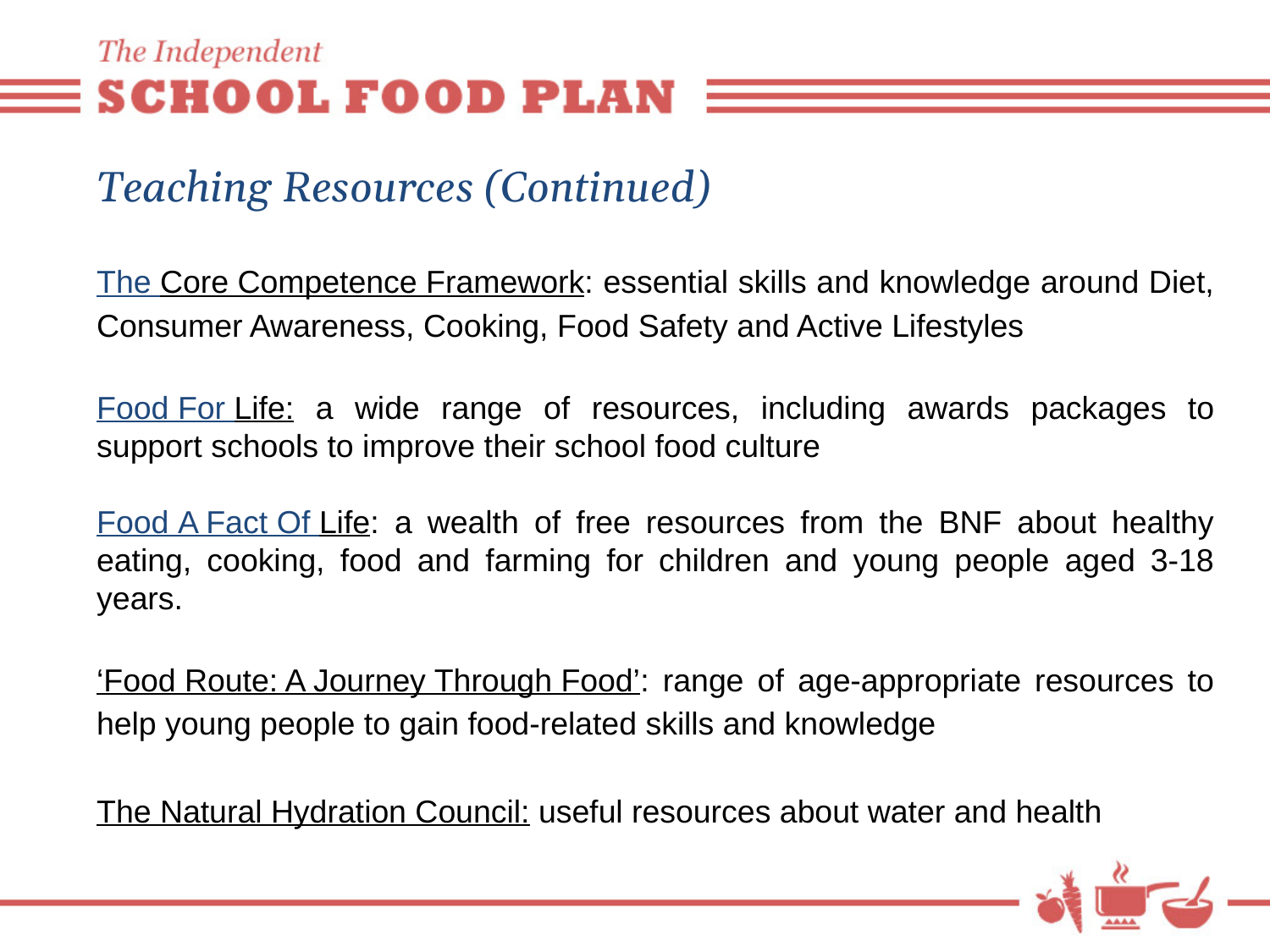

# Teaching Resources (Continued)
The Core Competence Framework: essential skills and knowledge around Diet, Consumer Awareness, Cooking, Food Safety and Active Lifestyles

Food For Life: a wide range of resources, including awards packages to support schools to improve their school food culture

Food A Fact Of Life: a wealth of free resources from the BNF about healthy eating, cooking, food and farming for children and young people aged 3-18 years.

‘Food Route: A Journey Through Food’: range of age-appropriate resources to help young people to gain food-related skills and knowledge

The Natural Hydration Council: useful resources about water and health